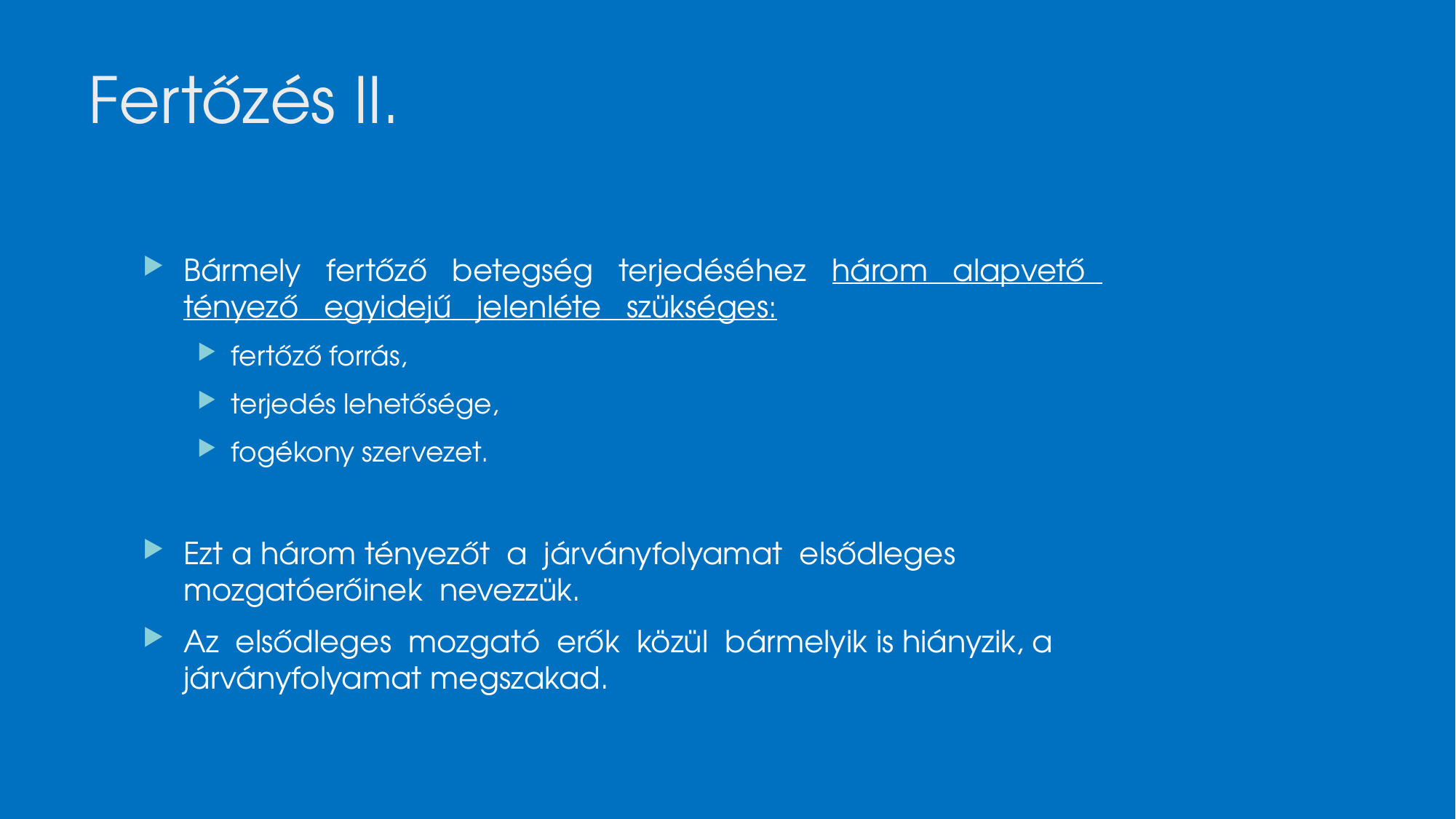

4
# Fertőzés II.
Bármely   fertőző   betegség   terjedéséhez   három   alapvető   tényező   egyidejű   jelenléte   szükséges:
fertőző forrás,
terjedés lehetősége,
fogékony szervezet.

Ezt a három tényezőt  a  járványfolyamat  elsődleges  mozgatóerőinek  nevezzük.
Az  elsődleges  mozgató  erők  közül  bármelyik is hiányzik, a járványfolyamat megszakad.